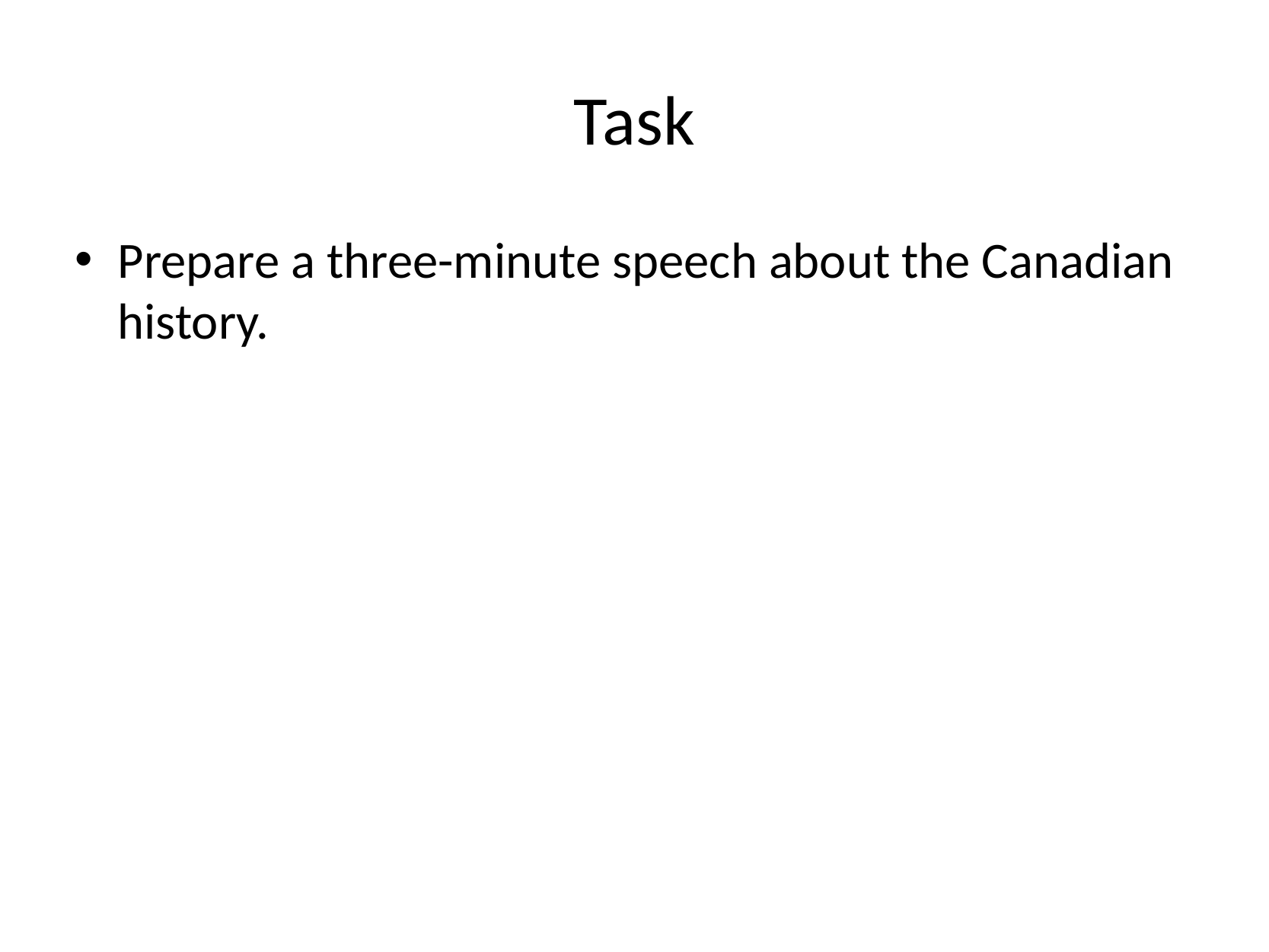

# Task
Prepare a three-minute speech about the Canadian history.